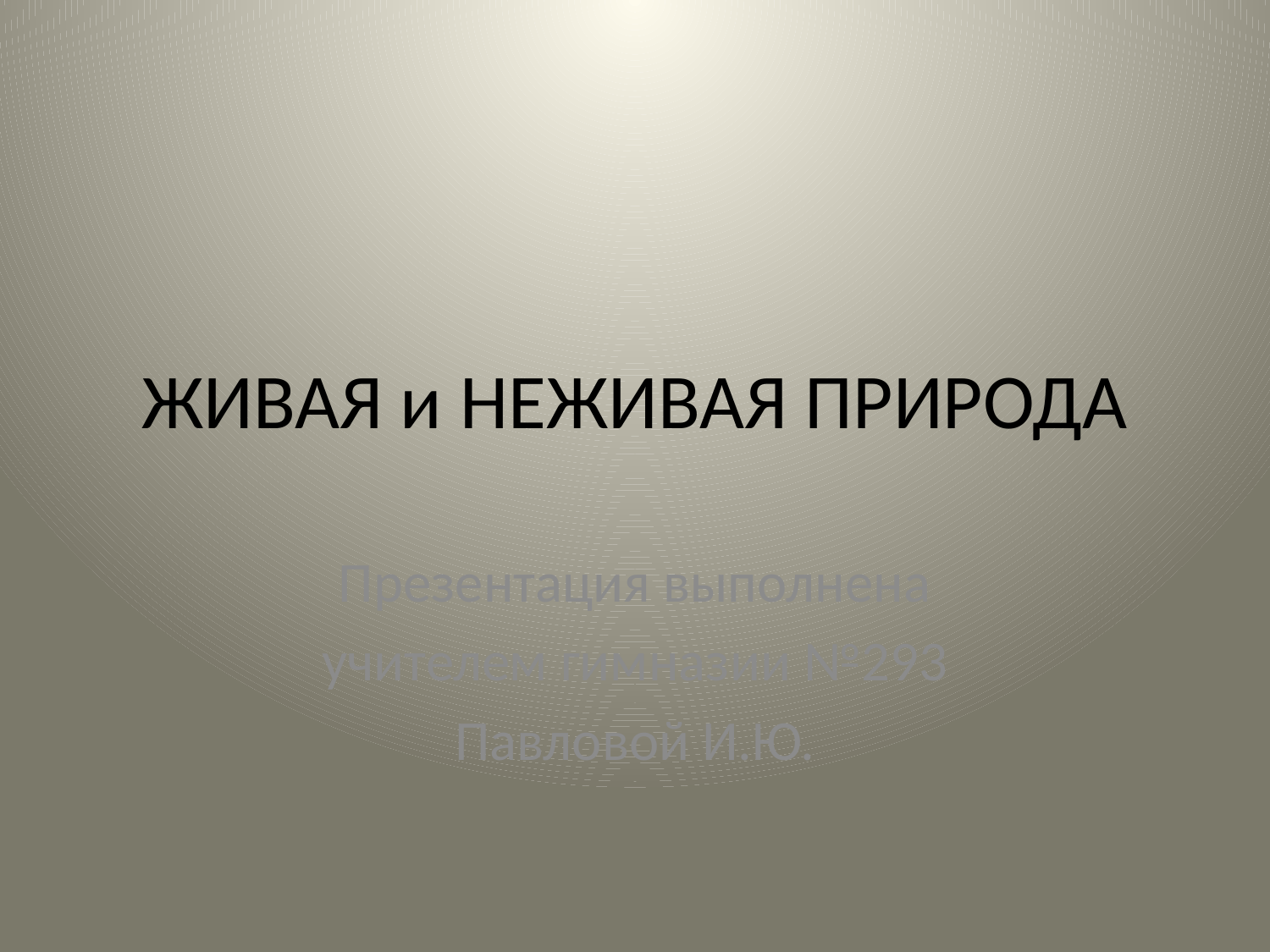

# ЖИВАЯ и НЕЖИВАЯ ПРИРОДА
Презентация выполнена
учителем гимназии №293
Павловой И.Ю.